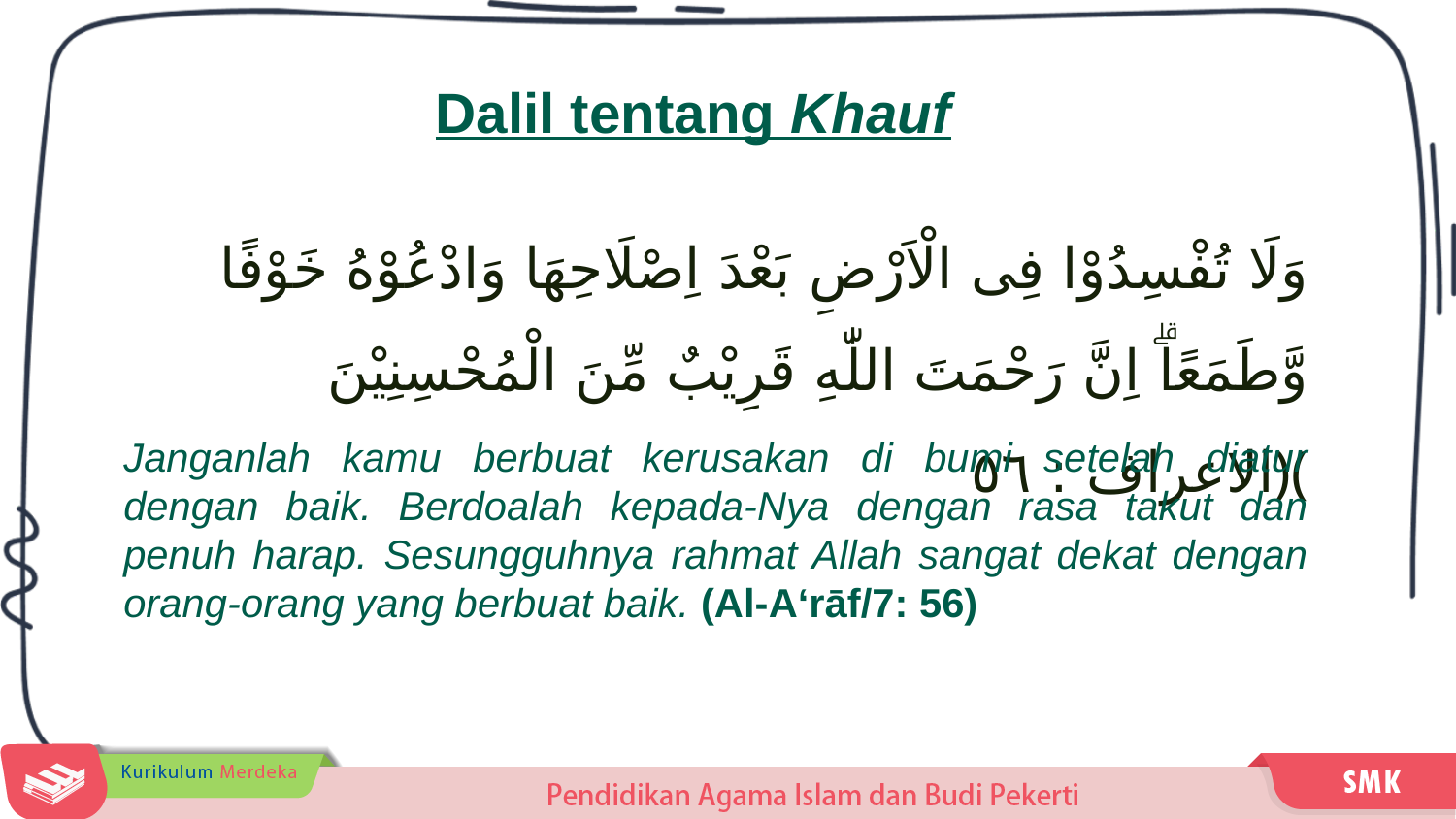

Dalil tentang Khauf
وَلَا تُفْسِدُوْا فِى الْاَرْضِ بَعْدَ اِصْلَاحِهَا وَادْعُوْهُ خَوْفًا وَّطَمَعًاۗ اِنَّ رَحْمَتَ اللّٰهِ قَرِيْبٌ مِّنَ الْمُحْسِنِيْنَ ﴿الاعراف : ٥٦﴾
Janganlah kamu berbuat kerusakan di bumi setelah diatur dengan baik. Berdoalah kepada-Nya dengan rasa takut dan penuh harap. Sesungguhnya rahmat Allah sangat dekat dengan orang-orang yang berbuat baik. (Al-A‘rāf/7: 56)